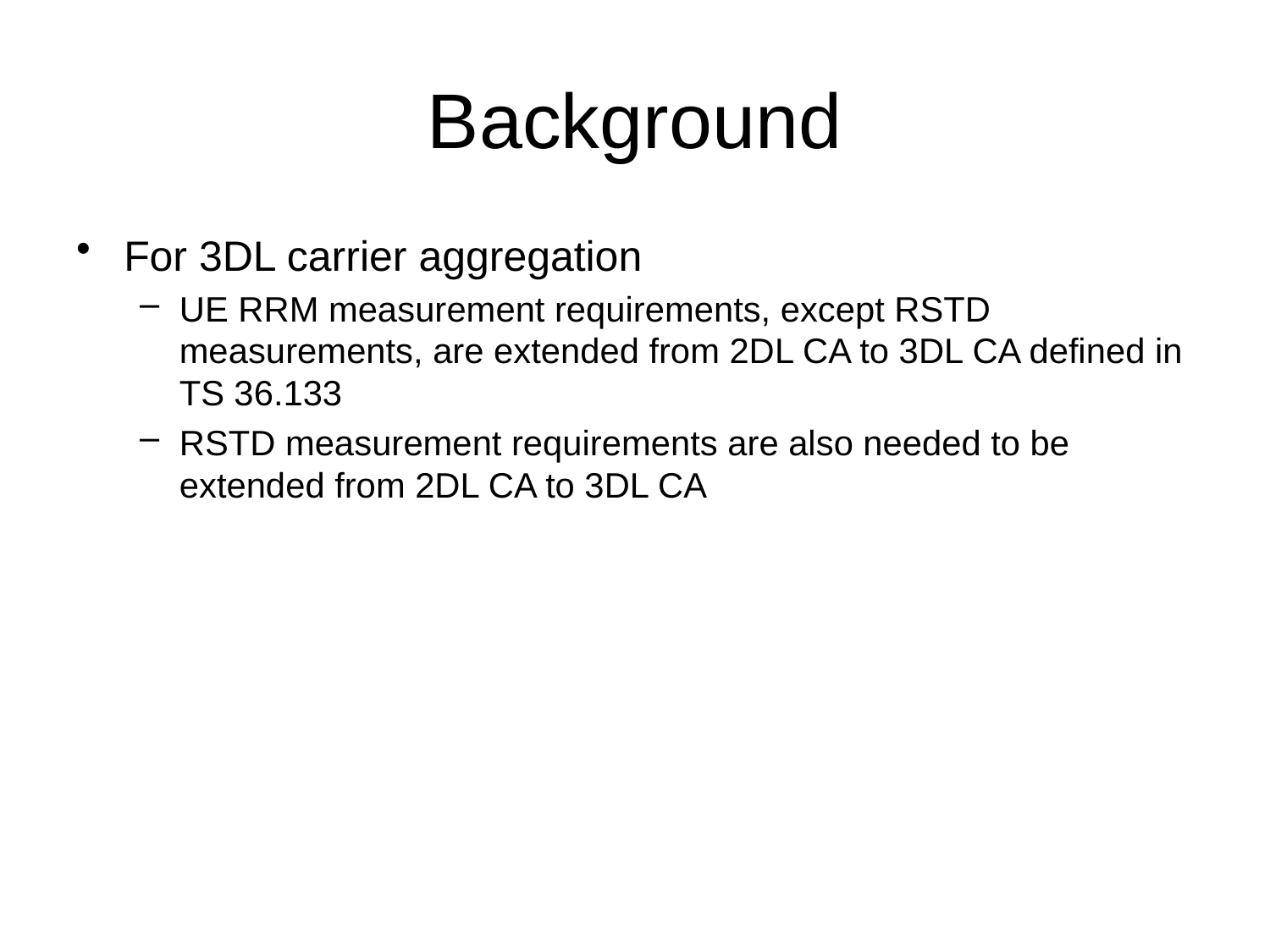

# Background
For 3DL carrier aggregation
UE RRM measurement requirements, except RSTD measurements, are extended from 2DL CA to 3DL CA defined in TS 36.133
RSTD measurement requirements are also needed to be extended from 2DL CA to 3DL CA